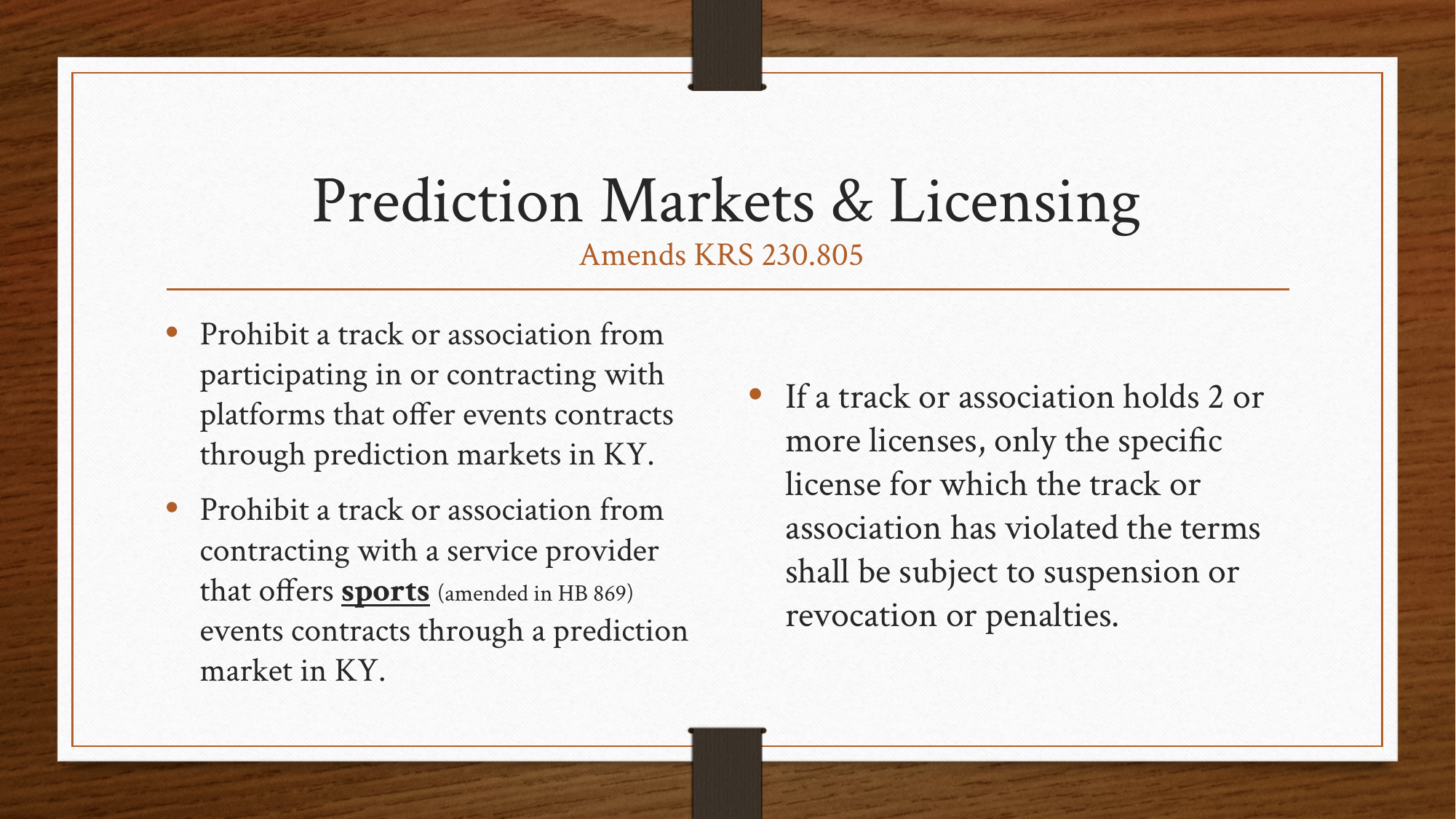

# Prediction Markets & Licensing
Amends KRS 230.805
Prohibit a track or association from  participating in or contracting with platforms that offer events contracts through prediction markets in KY.
Prohibit a track or association from contracting with a service provider that offers sports (amended in HB 869) events contracts through a prediction market in KY.

If a track or association holds 2 or more licenses, only the specific license for which the track or association has violated the terms shall be subject to suspension or revocation or penalties.